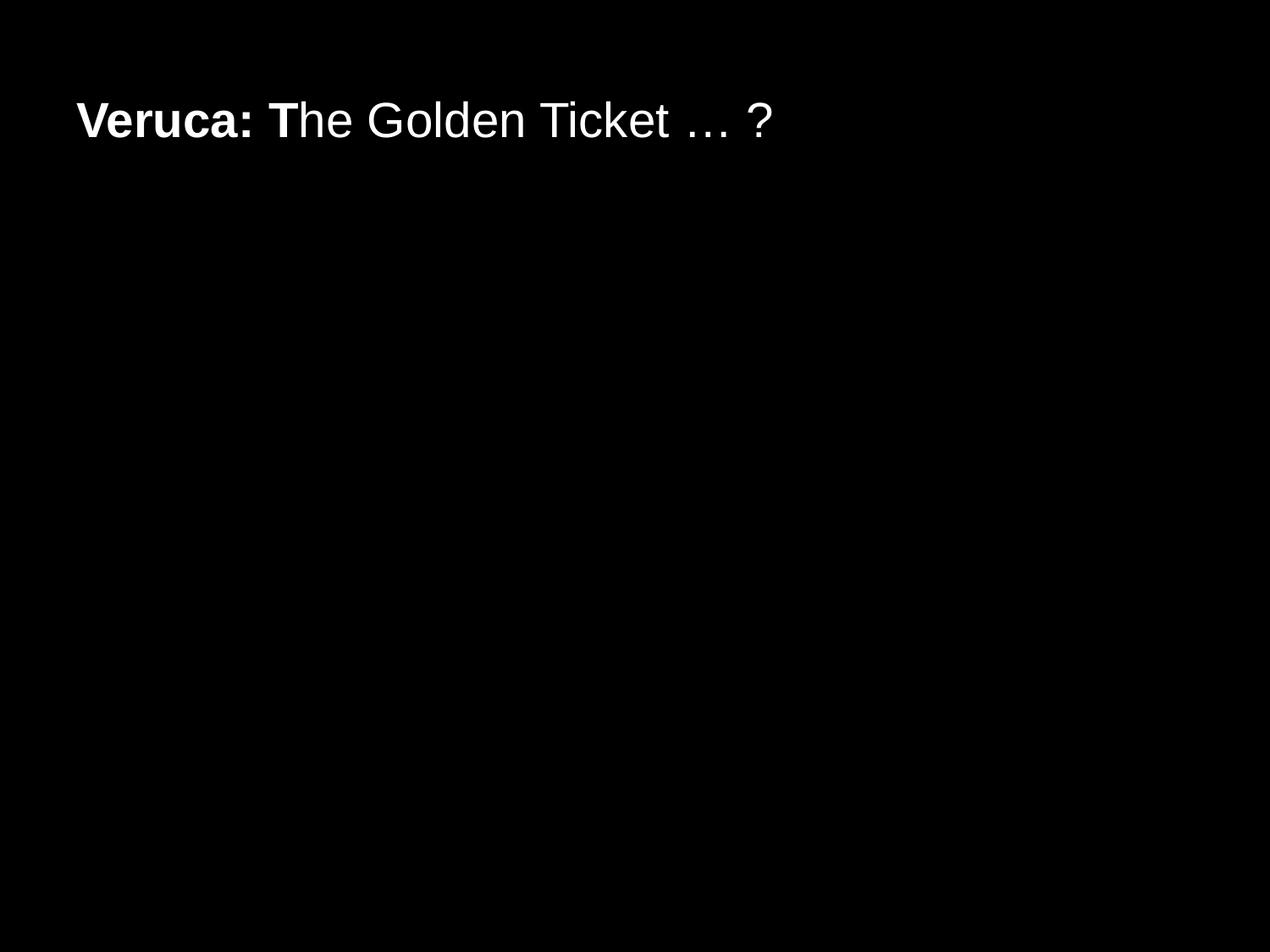

# Veruca: The Golden Ticket … ?